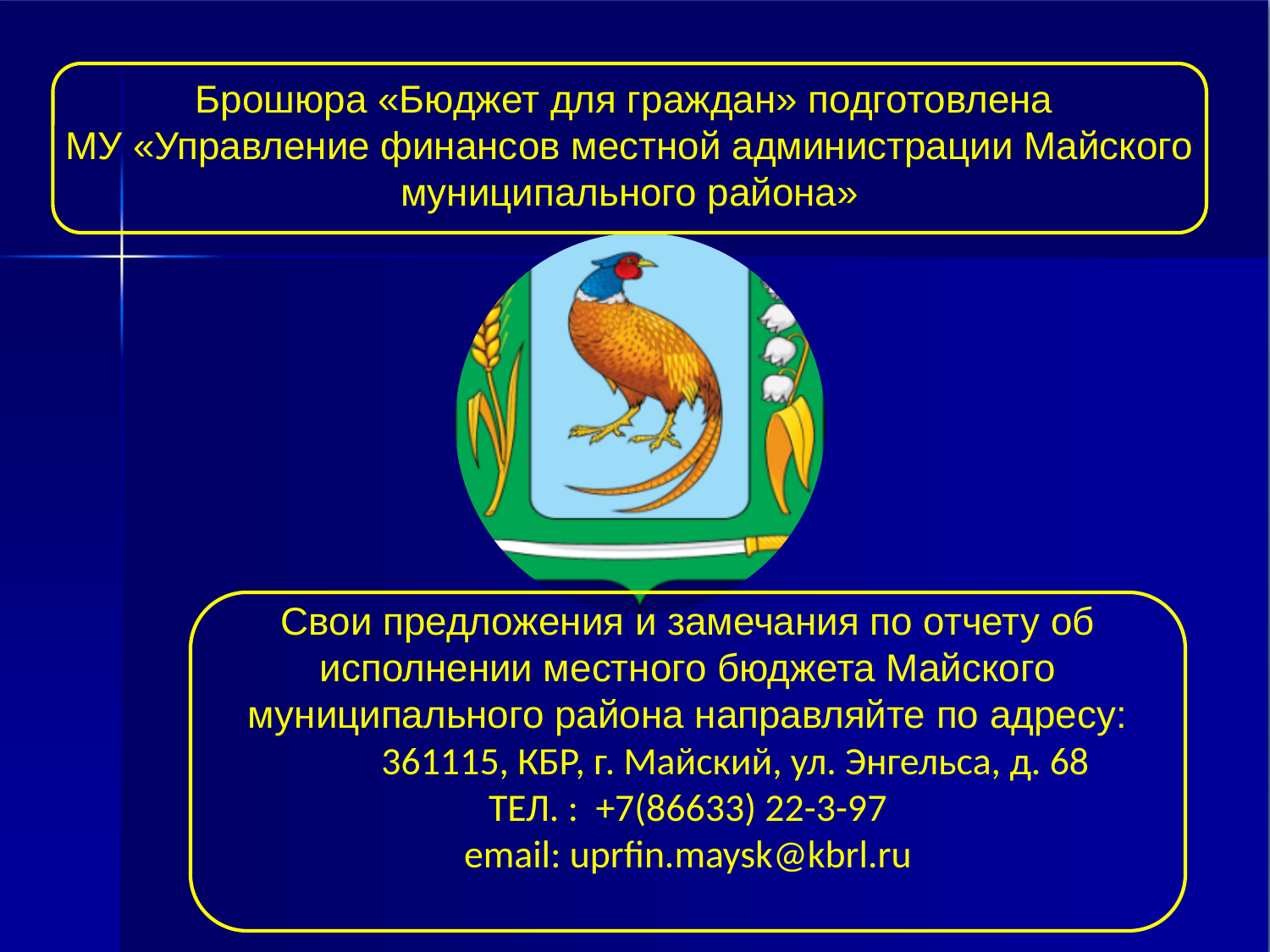

Брошюра «Бюджет для граждан» подготовлена
МУ «Управление финансов местной администрации Майского муниципального района»

Свои предложения и замечания по отчету об исполнении местного бюджета Майского муниципального района направляйте по адресу:
           361115, КБР, г. Майский, ул. Энгельса, д. 68
ТЕЛ. :  +7(86633) 22-3-97
email: uprfin.maysk@kbrl.ru